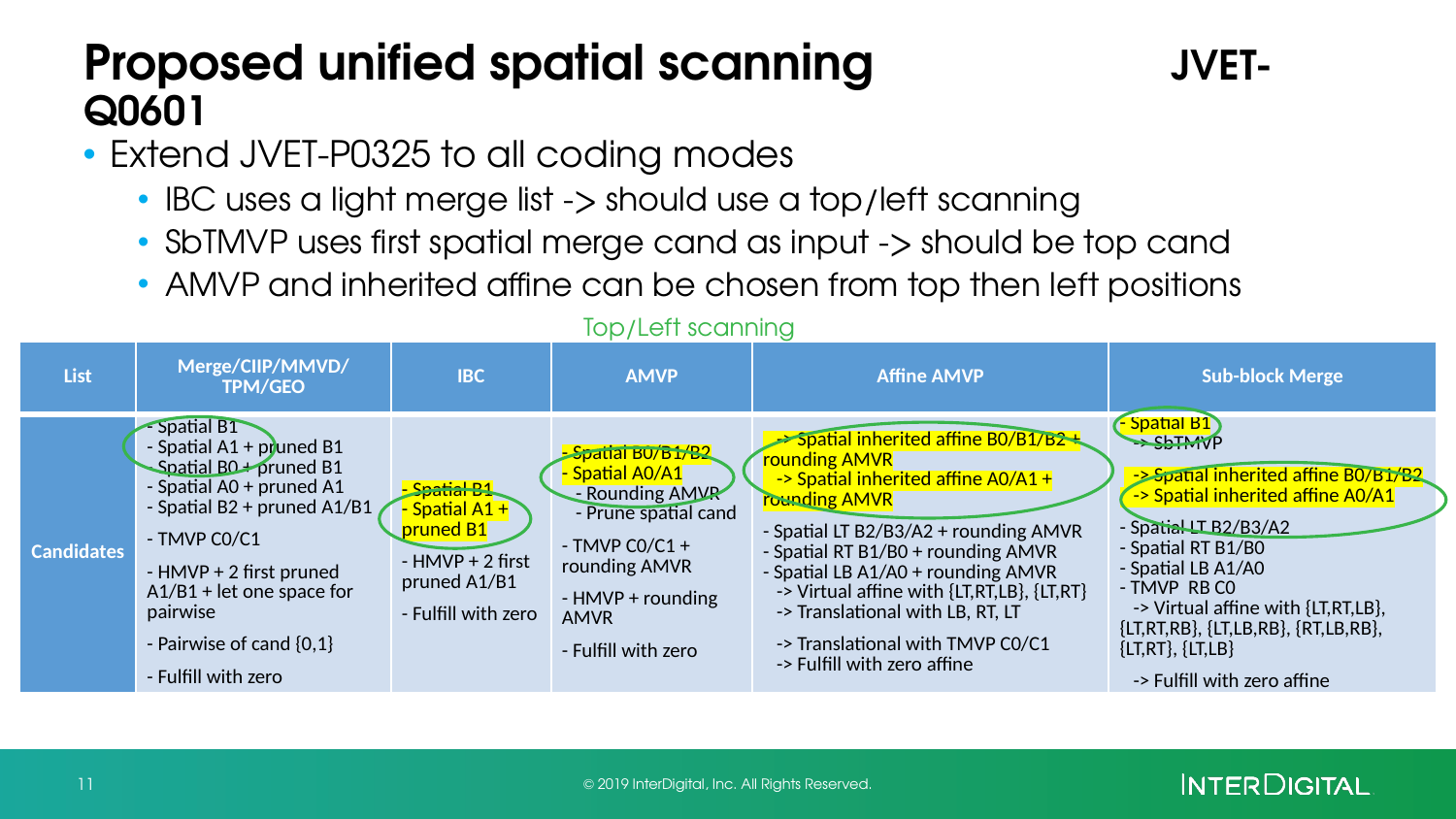

# Proposed unified spatial scanning		     JVET-Q0601
Extend JVET-P0325 to all coding modes
IBC uses a light merge list -> should use a top/left scanning
SbTMVP uses first spatial merge cand as input -> should be top cand
AMVP and inherited affine can be chosen from top then left positions
Top/Left scanning
| List | Merge/CIIP/MMVD/ TPM/GEO | IBC | AMVP | Affine AMVP | Sub-block Merge |
| --- | --- | --- | --- | --- | --- |
| Candidates | - Spatial B1 - Spatial A1 + pruned B1 - Spatial B0 + pruned B1 - Spatial A0 + pruned A1 - Spatial B2 + pruned A1/B1 - TMVP C0/C1 - HMVP + 2 first pruned A1/B1 + let one space for pairwise - Pairwise of cand {0,1} - Fulfill with zero | - Spatial B1 - Spatial A1 + pruned B1 - HMVP + 2 first pruned A1/B1 - Fulfill with zero | - Spatial B0/B1/B2 - Spatial A0/A1 - Rounding AMVR - Prune spatial cand - TMVP C0/C1 + rounding AMVR - HMVP + rounding AMVR - Fulfill with zero | -> Spatial inherited affine B0/B1/B2 + rounding AMVR -> Spatial inherited affine A0/A1 + rounding AMVR - Spatial LT B2/B3/A2 + rounding AMVR - Spatial RT B1/B0 + rounding AMVR - Spatial LB A1/A0 + rounding AMVR -> Virtual affine with {LT,RT,LB}, {LT,RT} -> Translational with LB, RT, LT -> Translational with TMVP C0/C1 -> Fulfill with zero affine | - Spatial B1 -> SbTMVP -> Spatial inherited affine B0/B1/B2 -> Spatial inherited affine A0/A1 - Spatial LT B2/B3/A2 - Spatial RT B1/B0 - Spatial LB A1/A0 - TMVP RB C0 -> Virtual affine with {LT,RT,LB}, {LT,RT,RB}, {LT,LB,RB}, {RT,LB,RB}, {LT,RT}, {LT,LB} -> Fulfill with zero affine |

11
© 2019 InterDigital, Inc. All Rights Reserved.